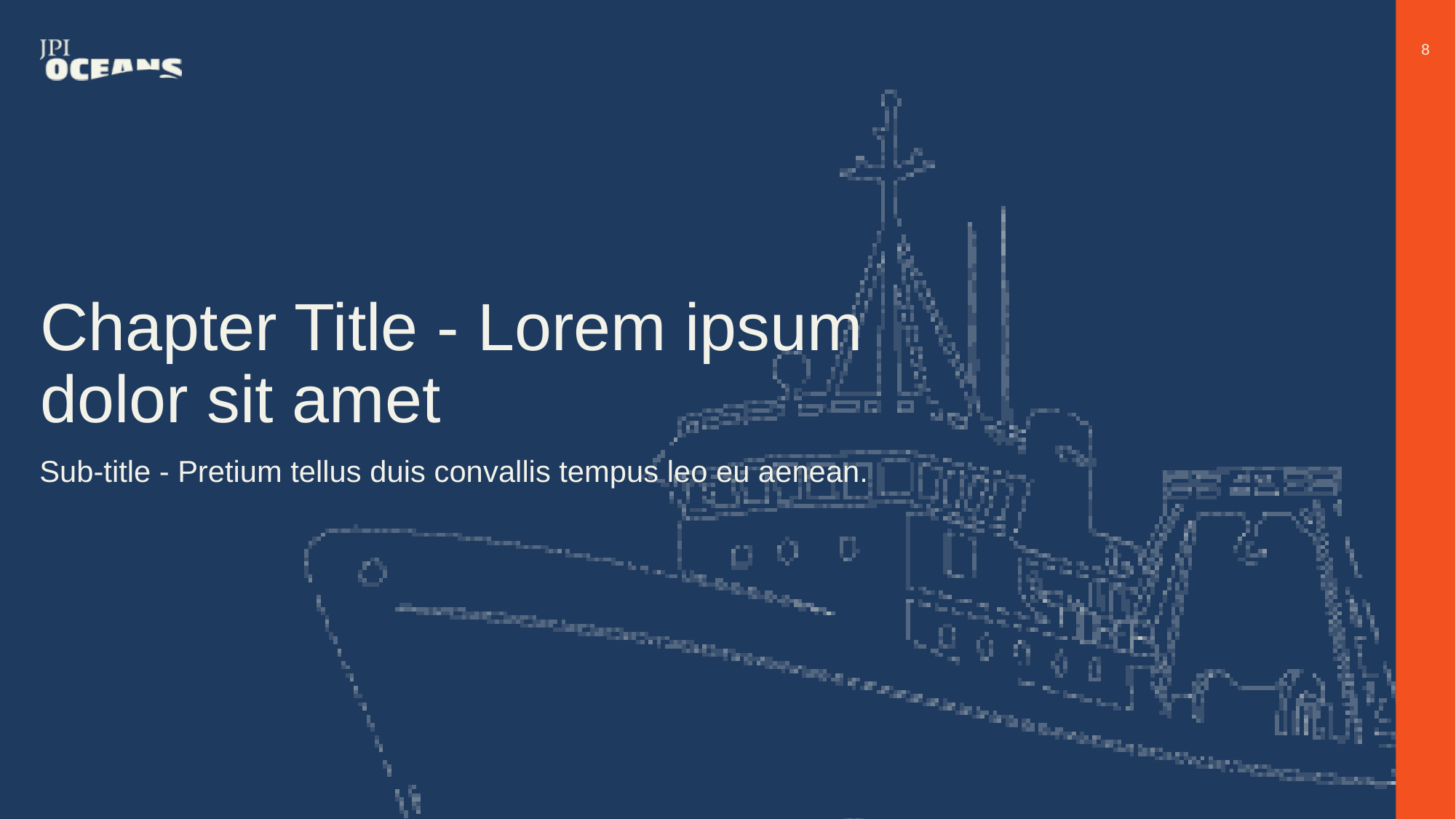

8
Chapter Title - Lorem ipsum dolor sit amet
Sub-title - Pretium tellus duis convallis tempus leo eu aenean.